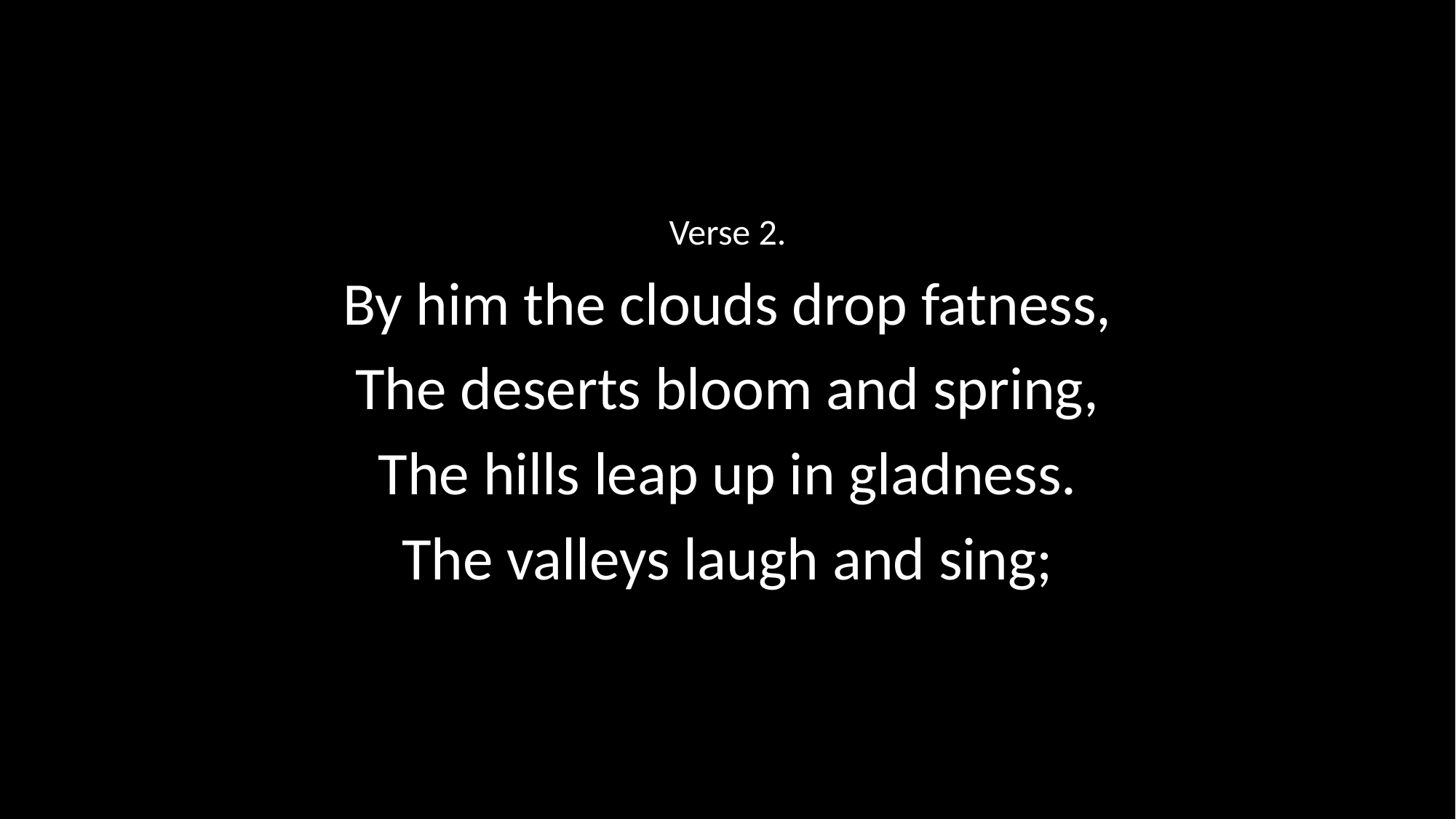

Verse 2.
By him the clouds drop fatness,
The deserts bloom and spring,
The hills leap up in gladness.
The valleys laugh and sing;